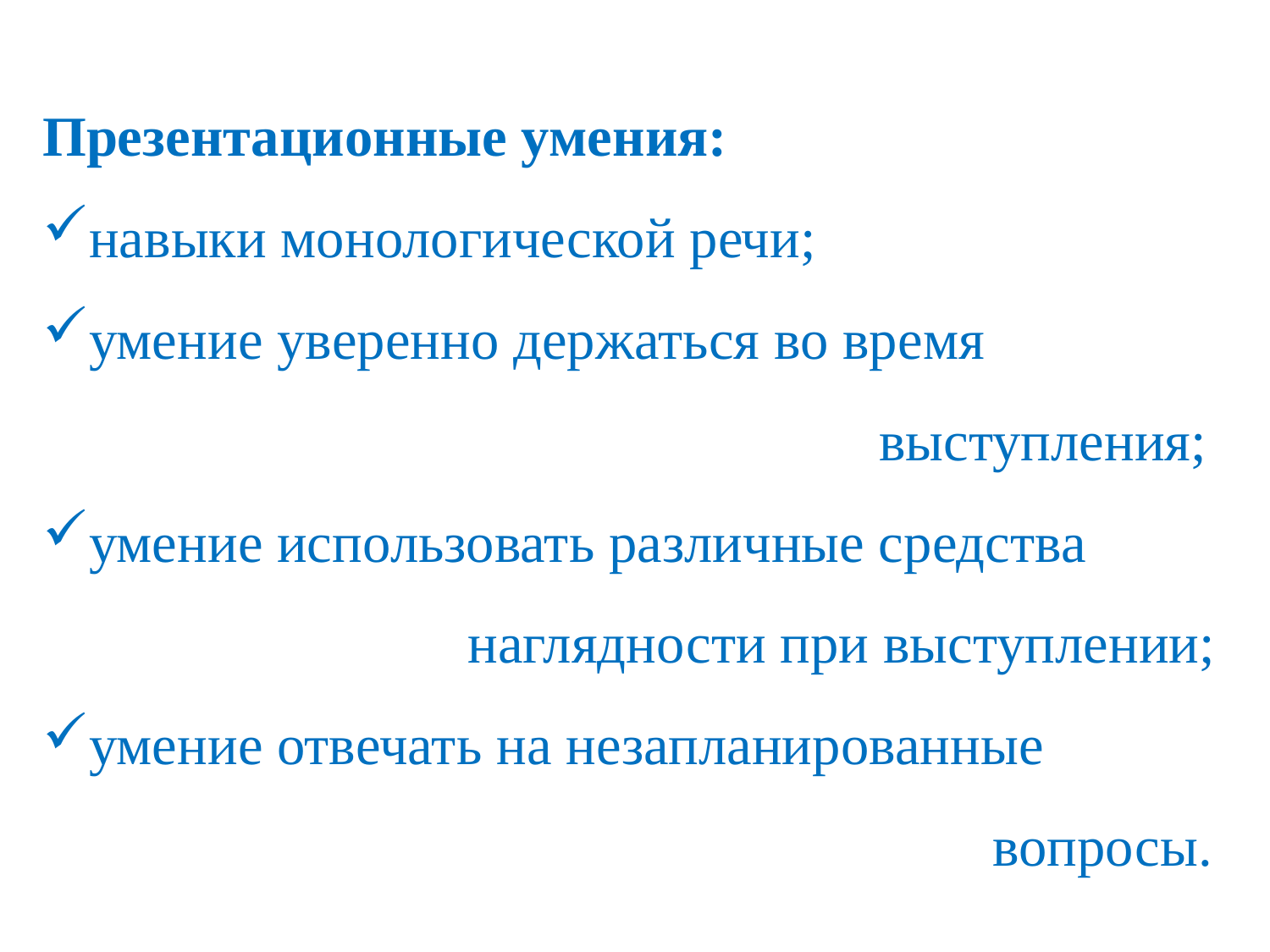

Презентационные умения:
навыки монологической речи;
умение уверенно держаться во время
                                                           выступления;
умение использовать различные средства
                              наглядности при выступлении;
умение отвечать на незапланированные
                                                                   вопросы.